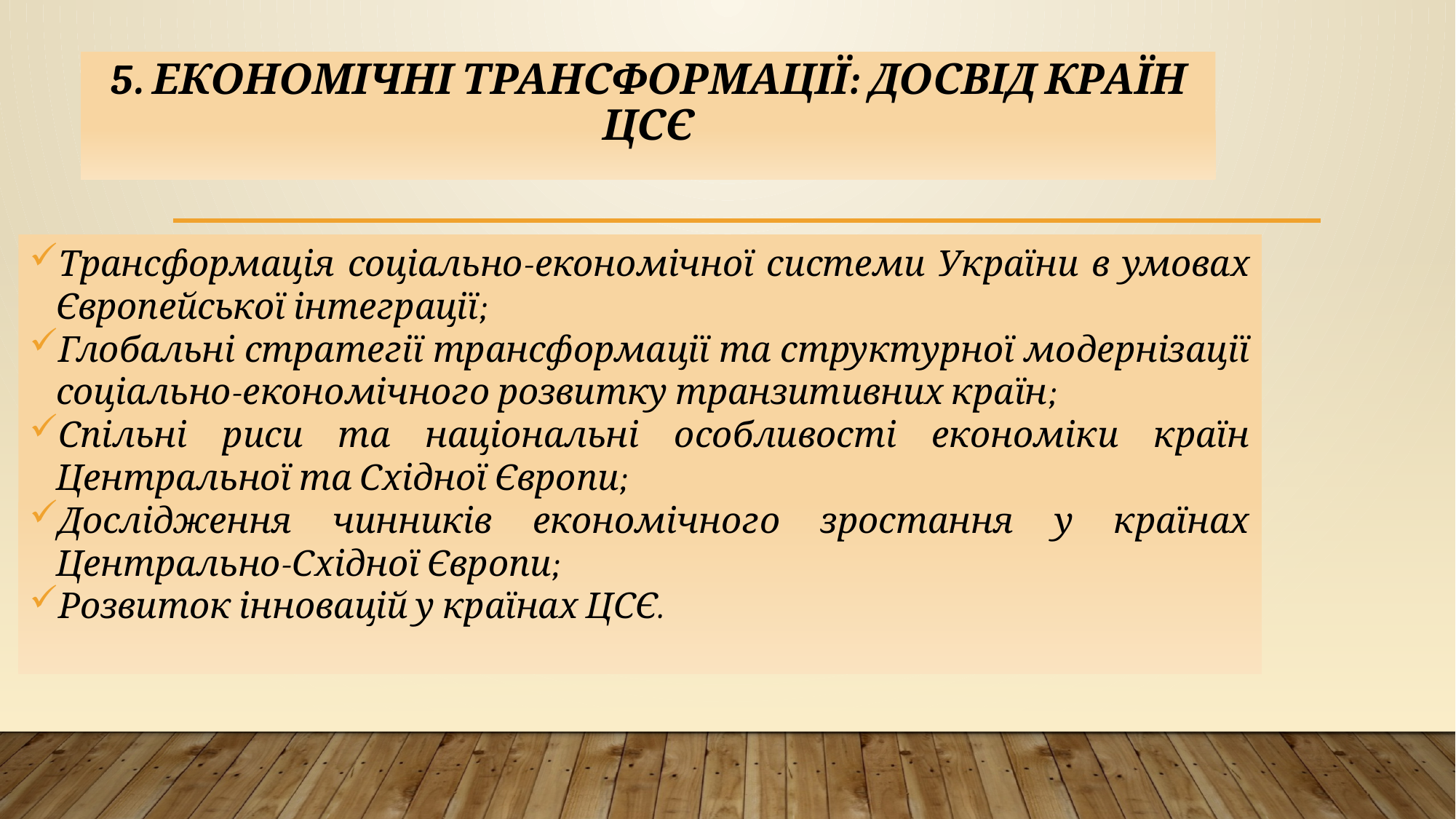

# 5. ЕКОНОМІЧНІ ТРАНСФОРМАЦІЇ: ДОСВІД КРАЇН ЦСЄ
Трансформація соціально-економічної системи України в умовах Європейської інтеграції;
Глобальні стратегії трансформації та структурної модернізації соціально-економічного розвитку транзитивних країн;
Спільні риси та національні особливості економіки країн Центральної та Східної Європи;
Дослідження чинників економічного зростання у країнах Центрально-Східної Європи;
Розвиток інновацій у країнах ЦСЄ.